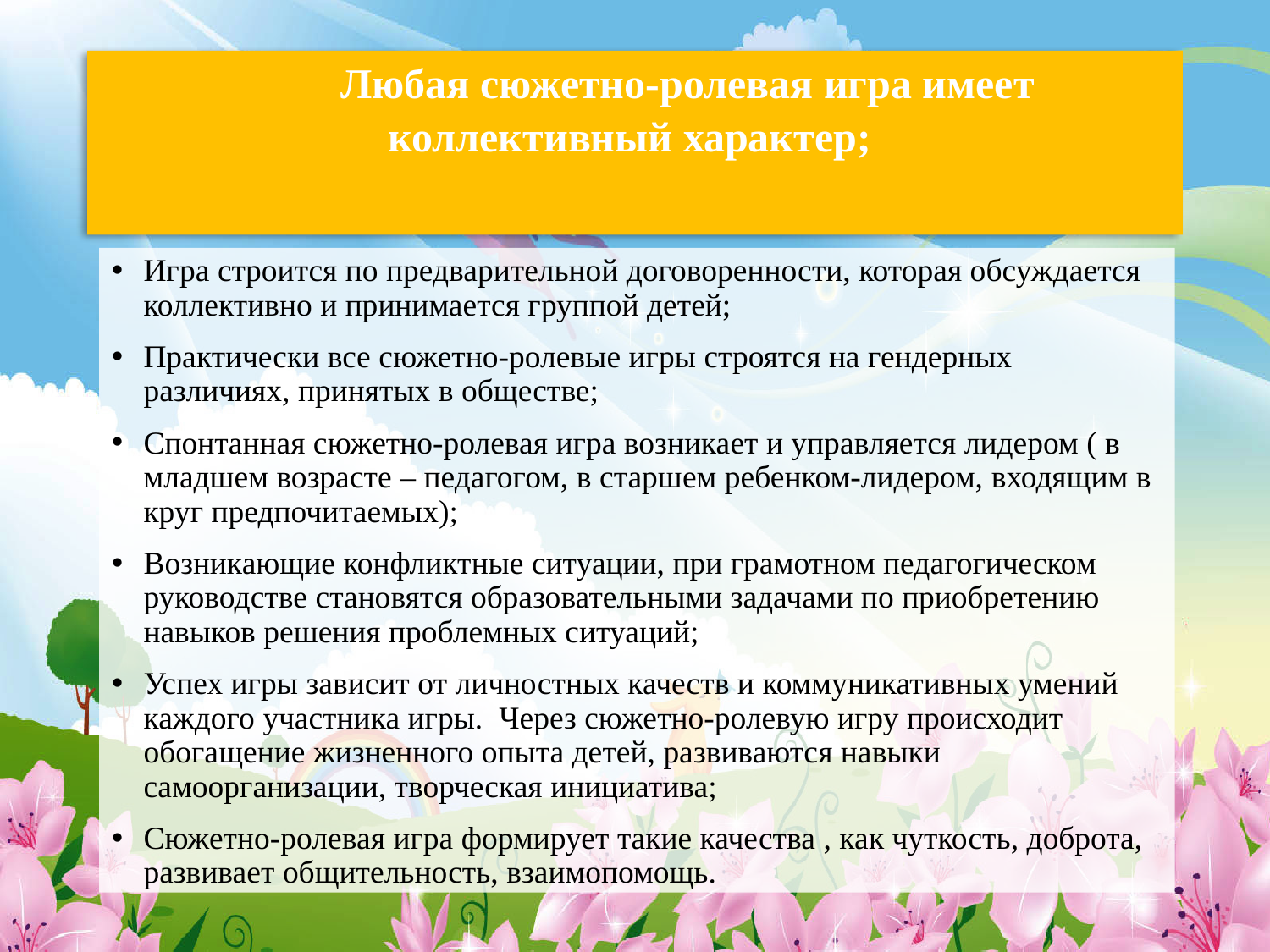

# Любая сюжетно-ролевая игра имеет коллективный характер;
Игра строится по предварительной договоренности, которая обсуждается коллективно и принимается группой детей;
Практически все сюжетно-ролевые игры строятся на гендерных различиях, принятых в обществе;
Спонтанная сюжетно-ролевая игра возникает и управляется лидером ( в младшем возрасте – педагогом, в старшем ребенком-лидером, входящим в круг предпочитаемых);
Возникающие конфликтные ситуации, при грамотном педагогическом руководстве становятся образовательными задачами по приобретению навыков решения проблемных ситуаций;
Успех игры зависит от личностных качеств и коммуникативных умений каждого участника игры.  Через сюжетно-ролевую игру происходит обогащение жизненного опыта детей, развиваются навыки самоорганизации, творческая инициатива;
Сюжетно-ролевая игра формирует такие качества , как чуткость, доброта, развивает общительность, взаимопомощь.